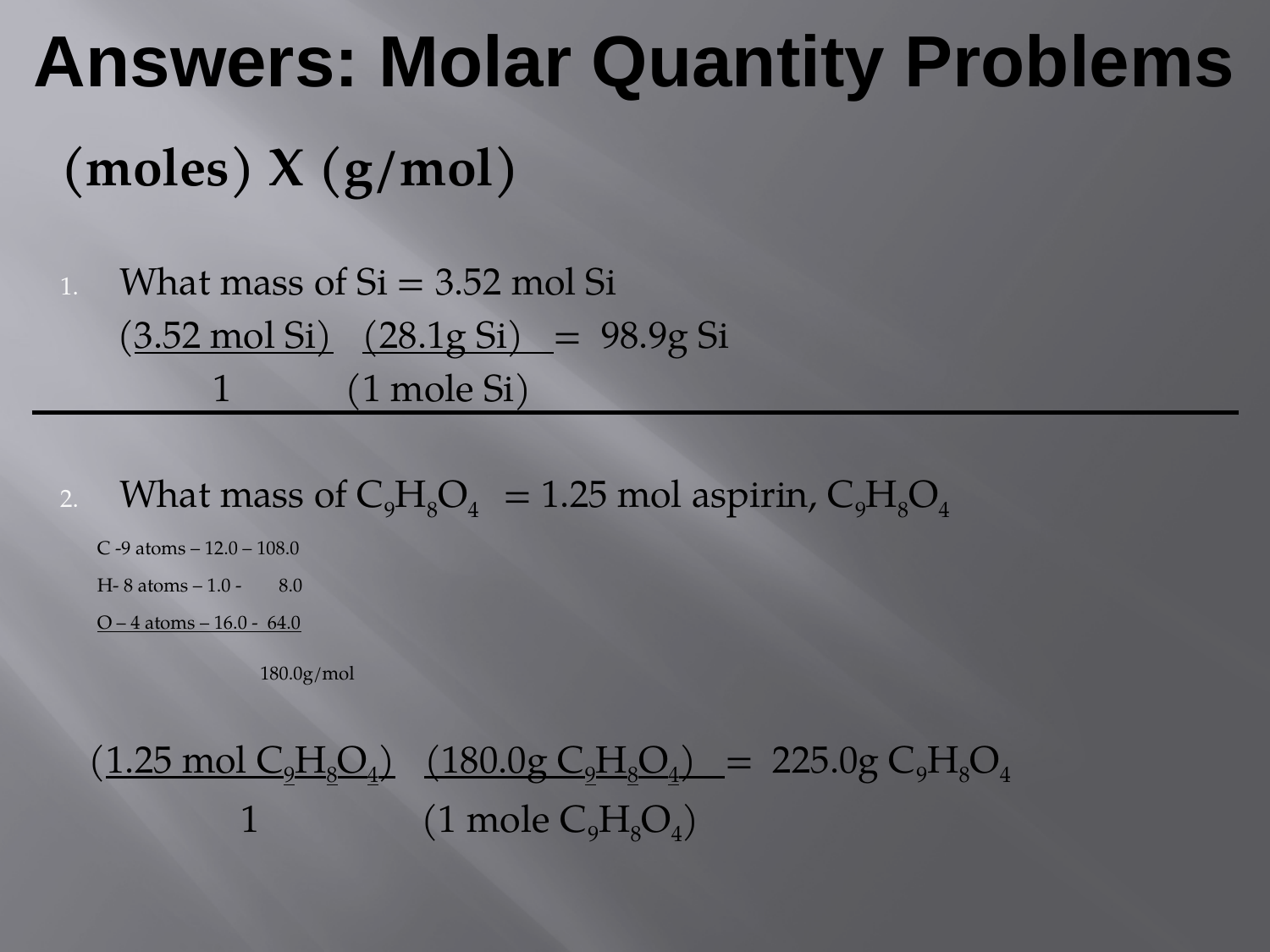

# Answers: Molar Quantity Problems
(moles) X (g/mol)

What mass of Si = 3.52 mol Si
      (3.52 mol Si)   (28.1g Si)   =  98.9g Si
                1            (1 mole Si)

What mass of C9H8O4   = 1.25 mol aspirin, C9H8O4
C -9 atoms – 12.0 – 108.0
H- 8 atoms – 1.0 -        8.0
O – 4 atoms – 16.0 -  64.0
                                   180.0g/mol

   (1.25 mol C9H8O4)   (180.0g C9H8O4)   =  225.0g C9H8O4
                   1                 (1 mole C9H8O4)